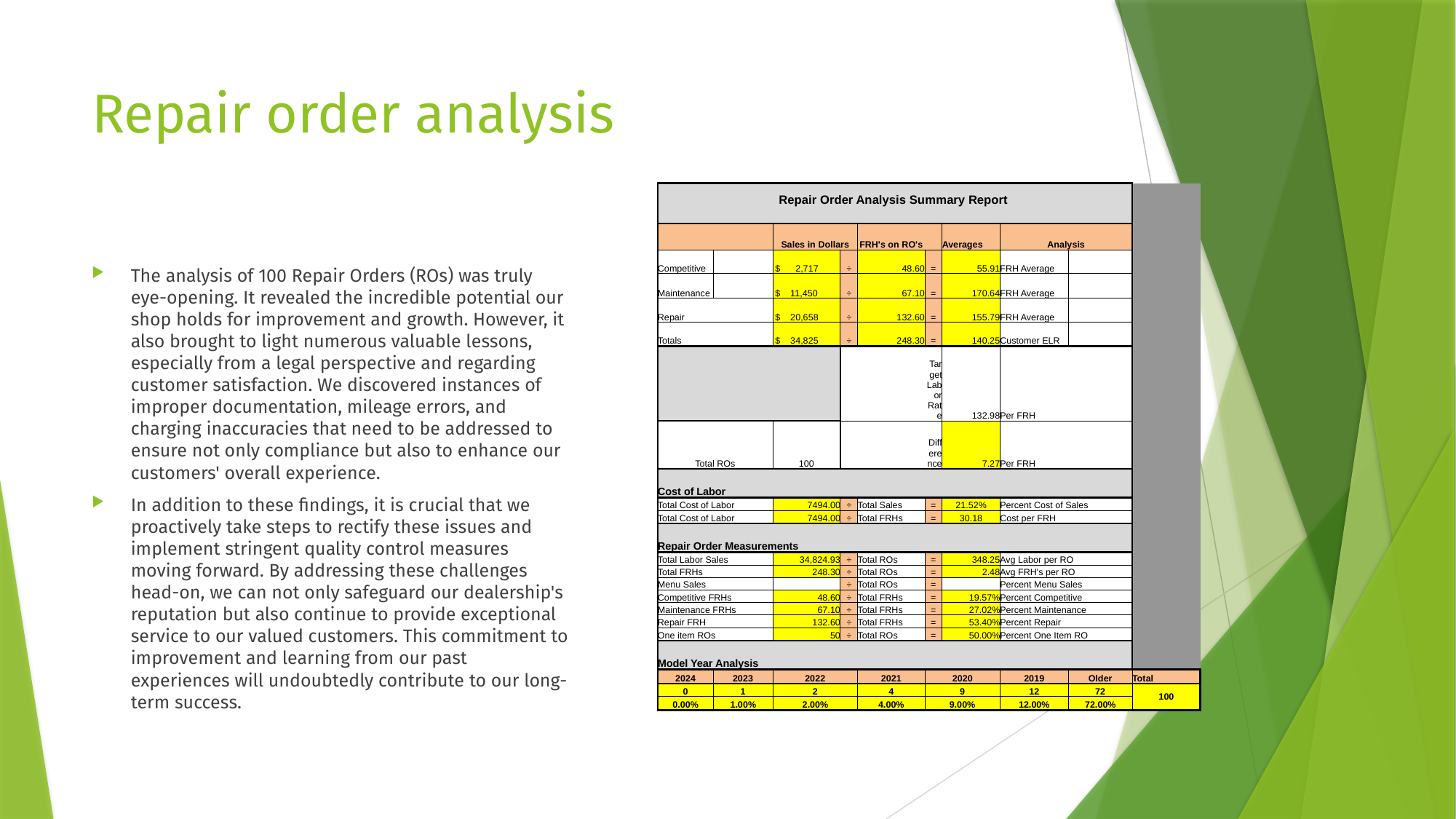

# Repair order analysis
| Repair Order Analysis Summary Report |  |  |  |  |  |  |  |  |  |
| --- | --- | --- | --- | --- | --- | --- | --- | --- | --- |
|  |  |  |  |  |  |  |  |  |  |
|  |  | Sales in Dollars |  | FRH's on RO's |  |  |  |  |  |
|  |  |  |  |  |  | Averages | Analysis |  |  |
| Competitive |  | $ 2,717 | ÷ | 48.60 | = | 55.91 | FRH Average |  |  |
| Maintenance |  | $ 11,450 | ÷ | 67.10 | = | 170.64 | FRH Average |  |  |
| Repair |  | $ 20,658 | ÷ | 132.60 | = | 155.79 | FRH Average |  |  |
| Totals |  | $ 34,825 | ÷ | 248.30 | = | 140.25 | Customer ELR |  |  |
|  |  |  |  |  | Target Labor Rate | 132.98 | Per FRH |  |  |
| Total ROs |  | 100 |  |  | Difference | 7.27 | Per FRH |  |  |
|  |  |  |  |  |  |  |  |  |  |
| Cost of Labor |  |  |  |  |  |  |  |  |  |
| Total Cost of Labor |  | 7494.00 | ÷ | Total Sales | = | 21.52% | Percent Cost of Sales |  |  |
| Total Cost of Labor |  | 7494.00 | ÷ | Total FRHs | = | 30.18 | Cost per FRH |  |  |
|  |  |  |  |  |  |  |  |  |  |
| Repair Order Measurements |  |  |  |  |  |  |  |  |  |
| Total Labor Sales |  | 34,824.93 | ÷ | Total ROs | = | 348.25 | Avg Labor per RO |  |  |
| Total FRHs |  | 248.30 | ÷ | Total ROs | = | 2.48 | Avg FRH's per RO |  |  |
| Menu Sales |  |  | ÷ | Total ROs | = |  | Percent Menu Sales |  |  |
| Competitive FRHs |  | 48.60 | ÷ | Total FRHs | = | 19.57% | Percent Competitive |  |  |
| Maintenance FRHs |  | 67.10 | ÷ | Total FRHs | = | 27.02% | Percent Maintenance |  |  |
| Repair FRH |  | 132.60 | ÷ | Total FRHs | = | 53.40% | Percent Repair |  |  |
| One item ROs |  | 50 | ÷ | Total ROs | = | 50.00% | Percent One Item RO |  |  |
|  |  |  |  |  |  |  |  |  |  |
| Model Year Analysis |  |  |  |  |  |  |  |  |  |
| 2024 | 2023 | 2022 |  | 2021 | 2020 |  | 2019 | Older | Total |
| 0 | 1 | 2 |  | 4 | 9 |  | 12 | 72 | 100 |
| 0.00% | 1.00% | 2.00% |  | 4.00% | 9.00% |  | 12.00% | 72.00% |  |
The analysis of 100 Repair Orders (ROs) was truly eye-opening. It revealed the incredible potential our shop holds for improvement and growth. However, it also brought to light numerous valuable lessons, especially from a legal perspective and regarding customer satisfaction. We discovered instances of improper documentation, mileage errors, and charging inaccuracies that need to be addressed to ensure not only compliance but also to enhance our customers' overall experience.
In addition to these findings, it is crucial that we proactively take steps to rectify these issues and implement stringent quality control measures moving forward. By addressing these challenges head-on, we can not only safeguard our dealership's reputation but also continue to provide exceptional service to our valued customers. This commitment to improvement and learning from our past experiences will undoubtedly contribute to our long-term success.